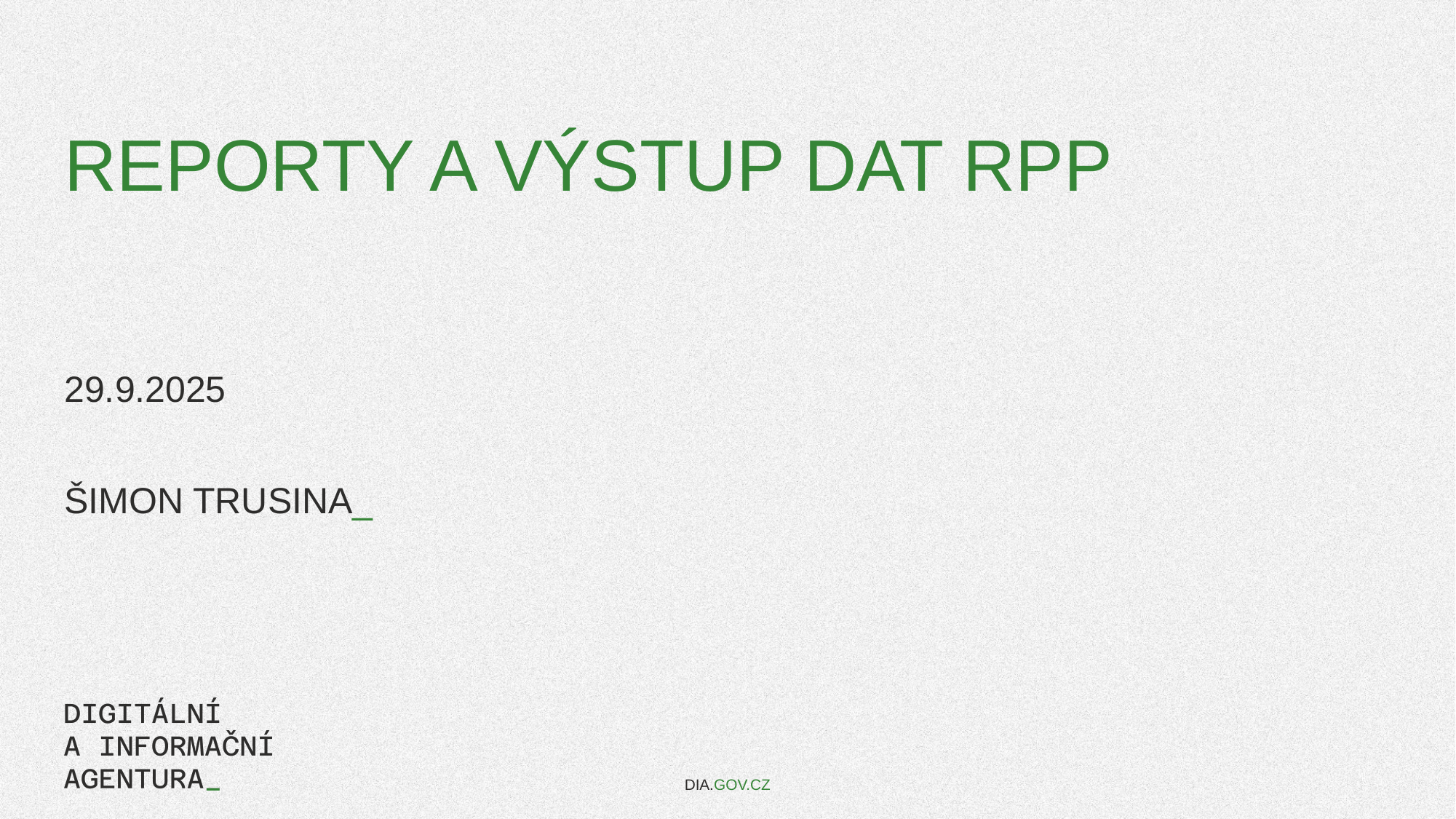

# Reporty a výstup dat RPP
29.9.2025

Šimon Trusina_
DIA.GOV.CZ